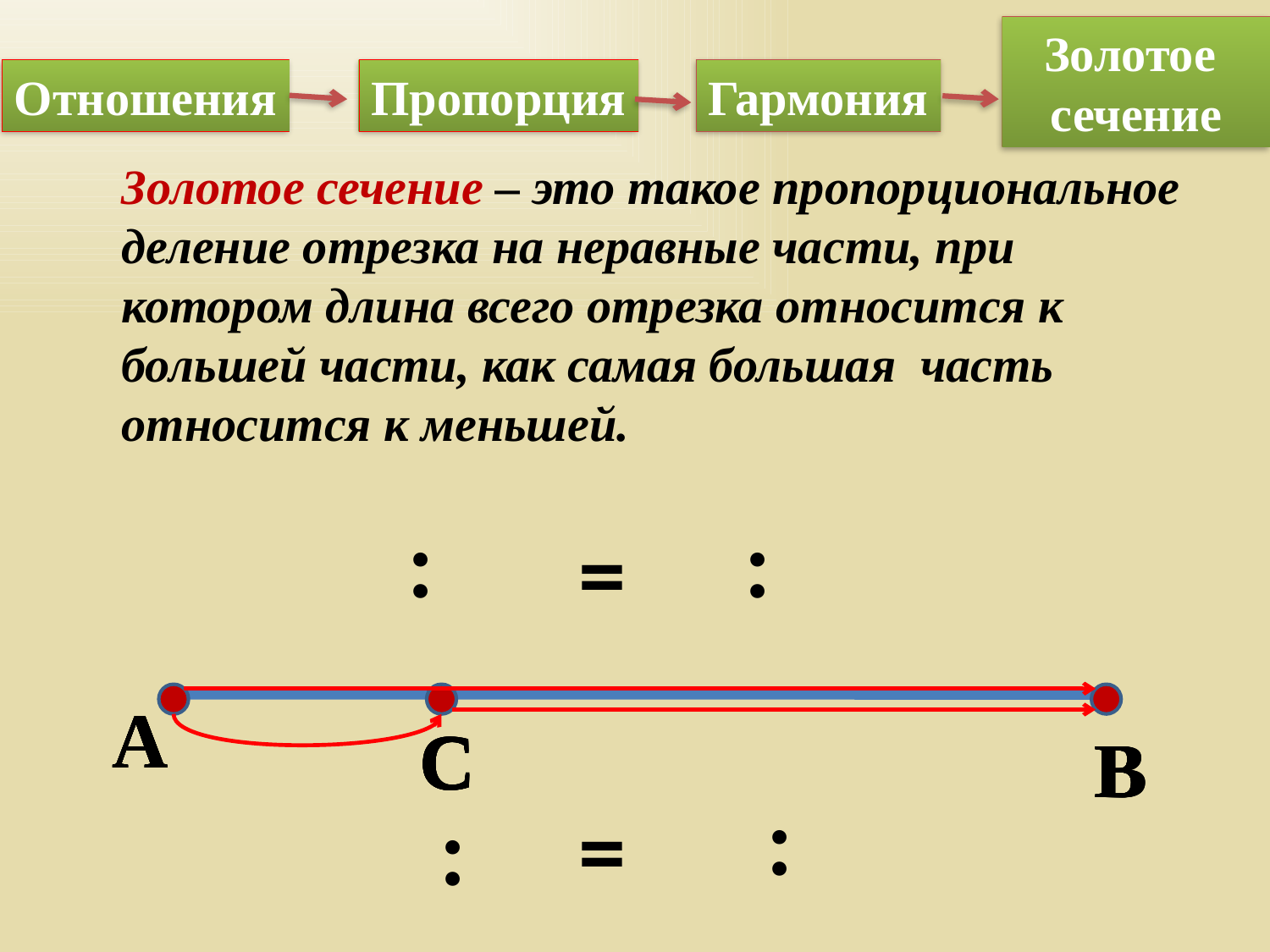

Золотое
сечение
Отношения
Пропорция
Гармония
Золотое сечение – это такое пропорциональное деление отрезка на неравные части, при котором длина всего отрезка относится к  большей части, как самая большая  часть относится к меньшей.
:
:
=
A
A
A
A
A
A

C
C
C
C
C
C
C
B
B
B
B
B
B
B
:
=
: